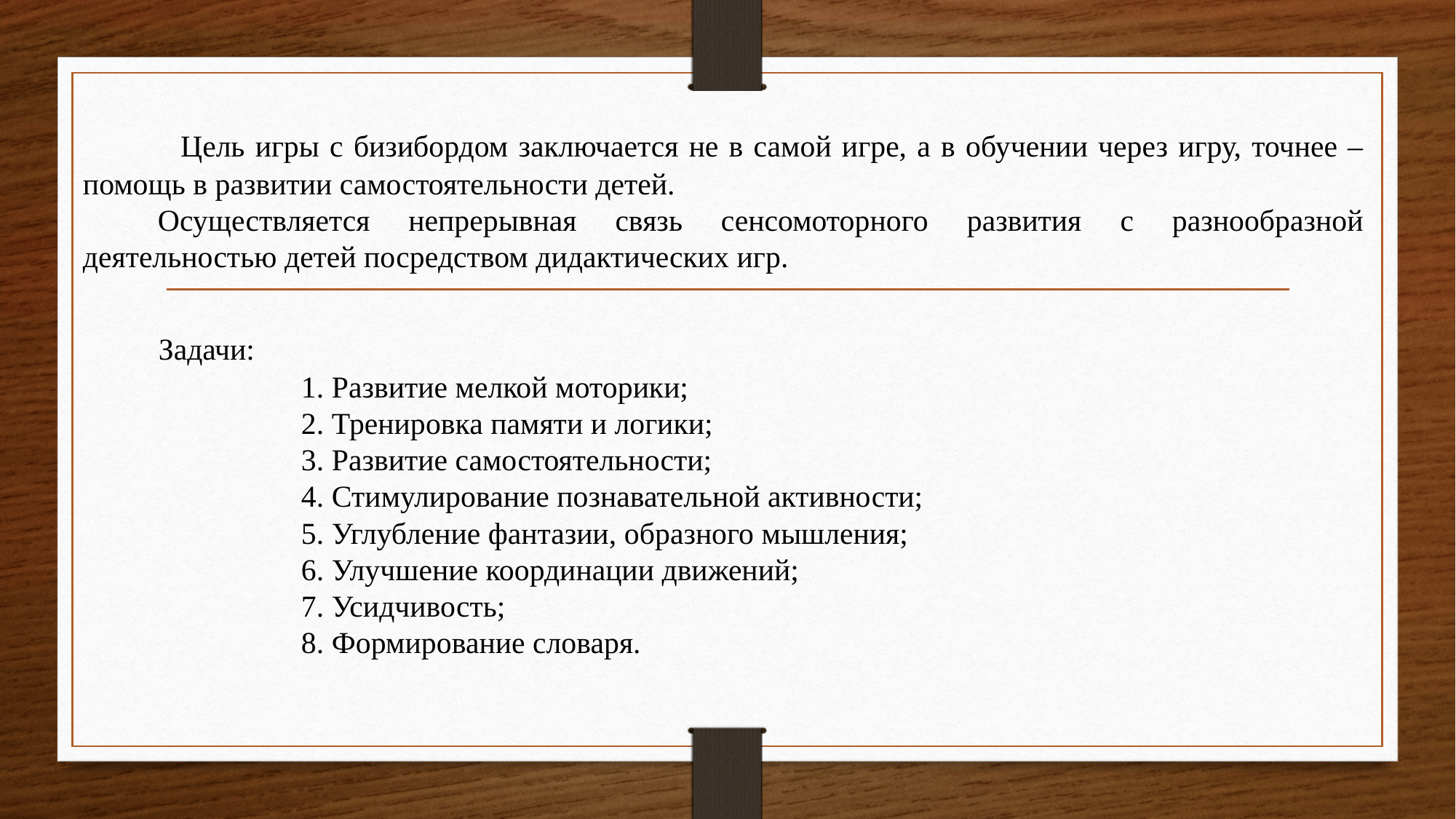

Цель игры с бизибордом заключается не в самой игре, а в обучении через игру, точнее – помощь в развитии самостоятельности детей.
	Осуществляется непрерывная связь сенсомоторного развития с разнообразной деятельностью детей посредством дидактических игр.
        Задачи:
		1. Развитие мелкой моторики;
		2. Тренировка памяти и логики;
		3. Развитие самостоятельности;
		4. Стимулирование познавательной активности;
		5. Углубление фантазии, образного мышления;
		6. Улучшение координации движений;
		7. Усидчивость;
		8. Формирование словаря.